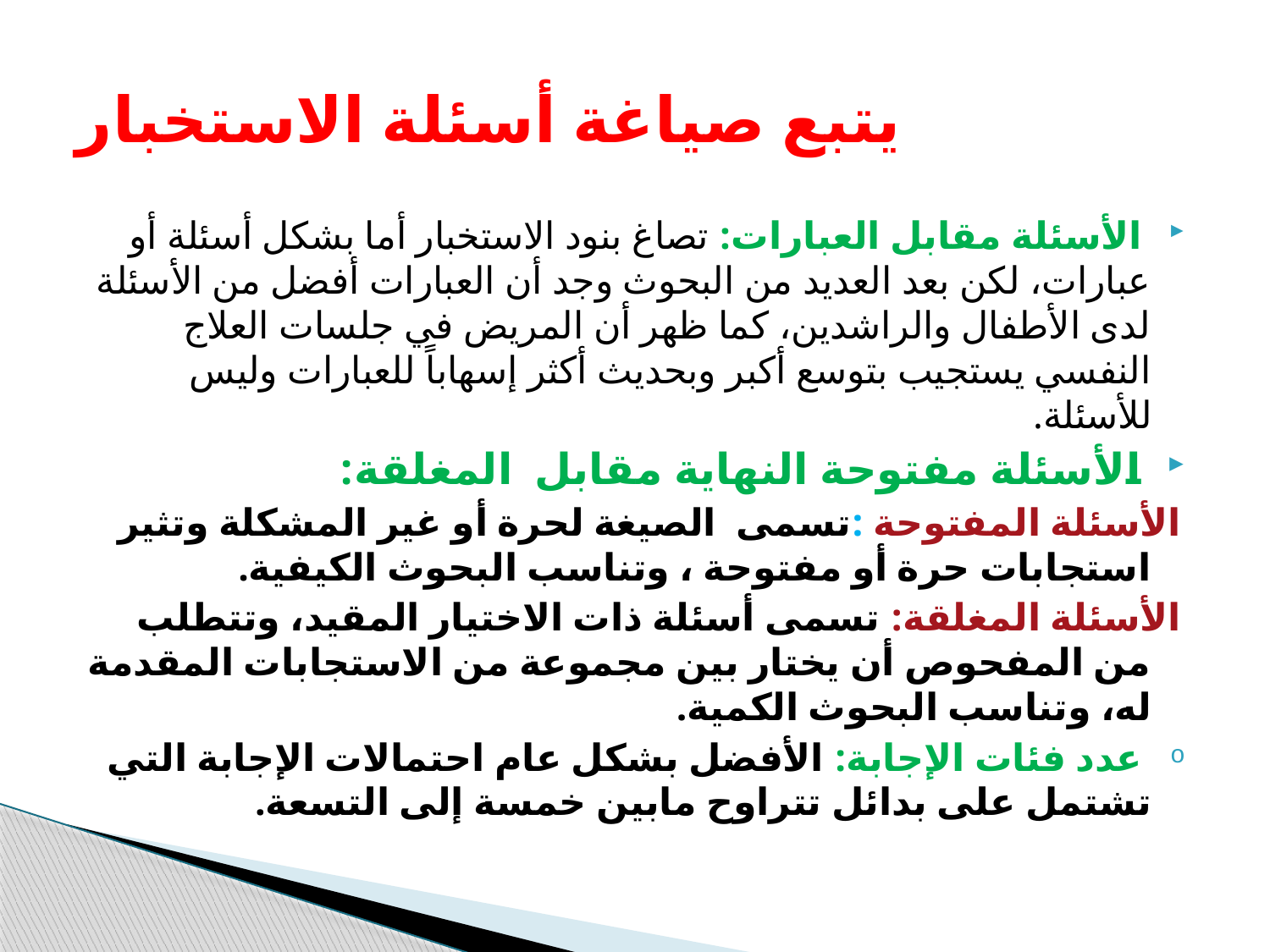

# يتبع صياغة أسئلة الاستخبار
 الأسئلة مقابل العبارات: تصاغ بنود الاستخبار أما بشكل أسئلة أو عبارات، لكن بعد العديد من البحوث وجد أن العبارات أفضل من الأسئلة لدى الأطفال والراشدين، كما ظهر أن المريض في جلسات العلاج النفسي يستجيب بتوسع أكبر وبحديث أكثر إسهاباً للعبارات وليس للأسئلة.
 الأسئلة مفتوحة النهاية مقابل  المغلقة:
الأسئلة المفتوحة :تسمى  الصيغة لحرة أو غير المشكلة وتثير استجابات حرة أو مفتوحة ، وتناسب البحوث الكيفية.
الأسئلة المغلقة: تسمى أسئلة ذات الاختيار المقيد، وتتطلب من المفحوص أن يختار بين مجموعة من الاستجابات المقدمة له، وتناسب البحوث الكمية.
 عدد فئات الإجابة: الأفضل بشكل عام احتمالات الإجابة التي تشتمل على بدائل تتراوح مابين خمسة إلى التسعة.